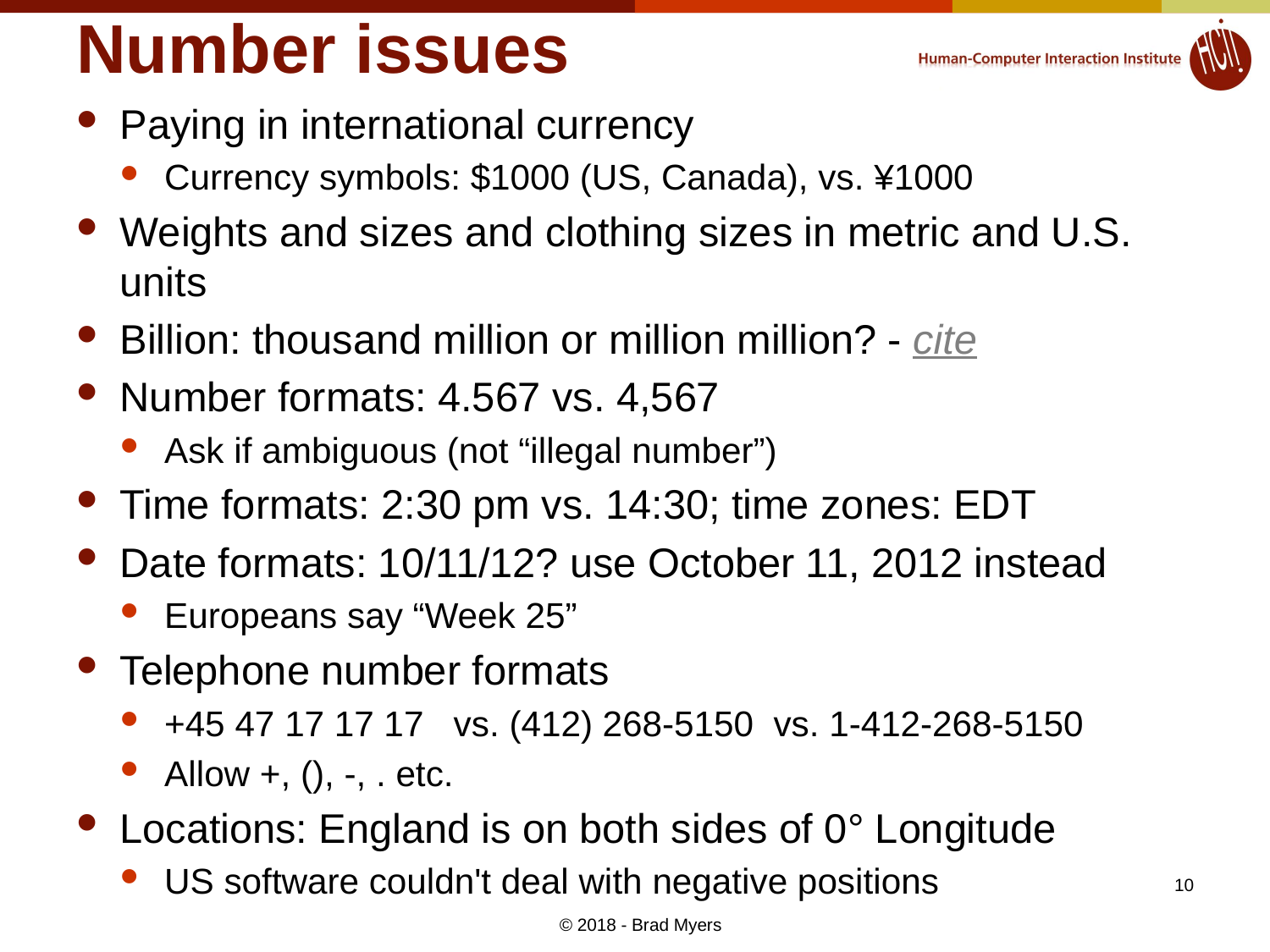

# Number issues
Paying in international currency
Currency symbols: $1000 (US, Canada), vs. ¥1000
Weights and sizes and clothing sizes in metric and U.S. units
Billion: thousand million or million million? - cite
Number formats: 4.567 vs. 4,567
Ask if ambiguous (not “illegal number”)
Time formats: 2:30 pm vs. 14:30; time zones: EDT
Date formats: 10/11/12? use October 11, 2012 instead
Europeans say “Week 25”
Telephone number formats
+45 47 17 17 17   vs. (412) 268-5150  vs. 1-412-268-5150
Allow +, (), -, . etc.
Locations: England is on both sides of 0° Longitude
US software couldn't deal with negative positions
10
© 2018 - Brad Myers